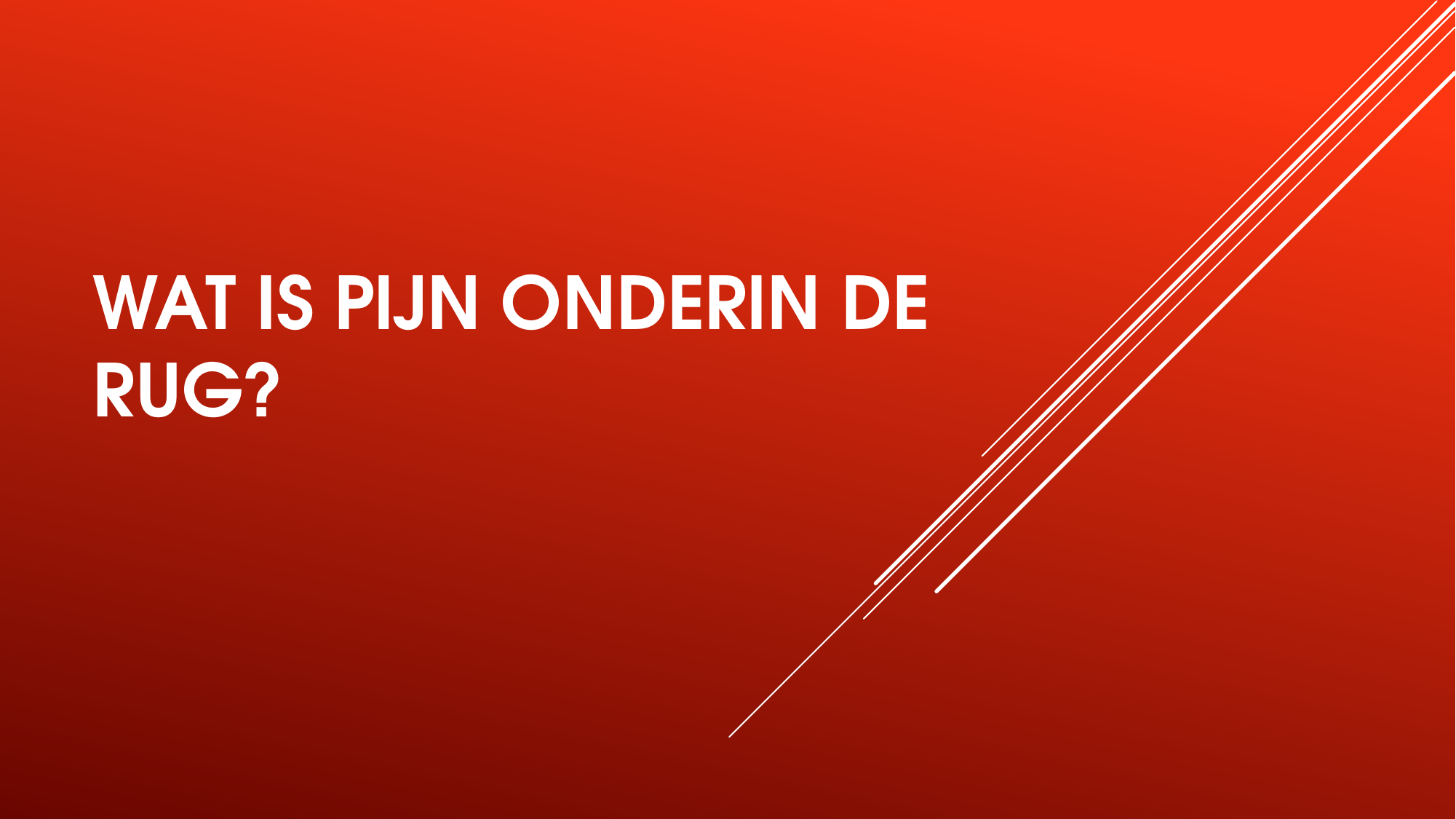

# Wat is pijn onderin de rug?